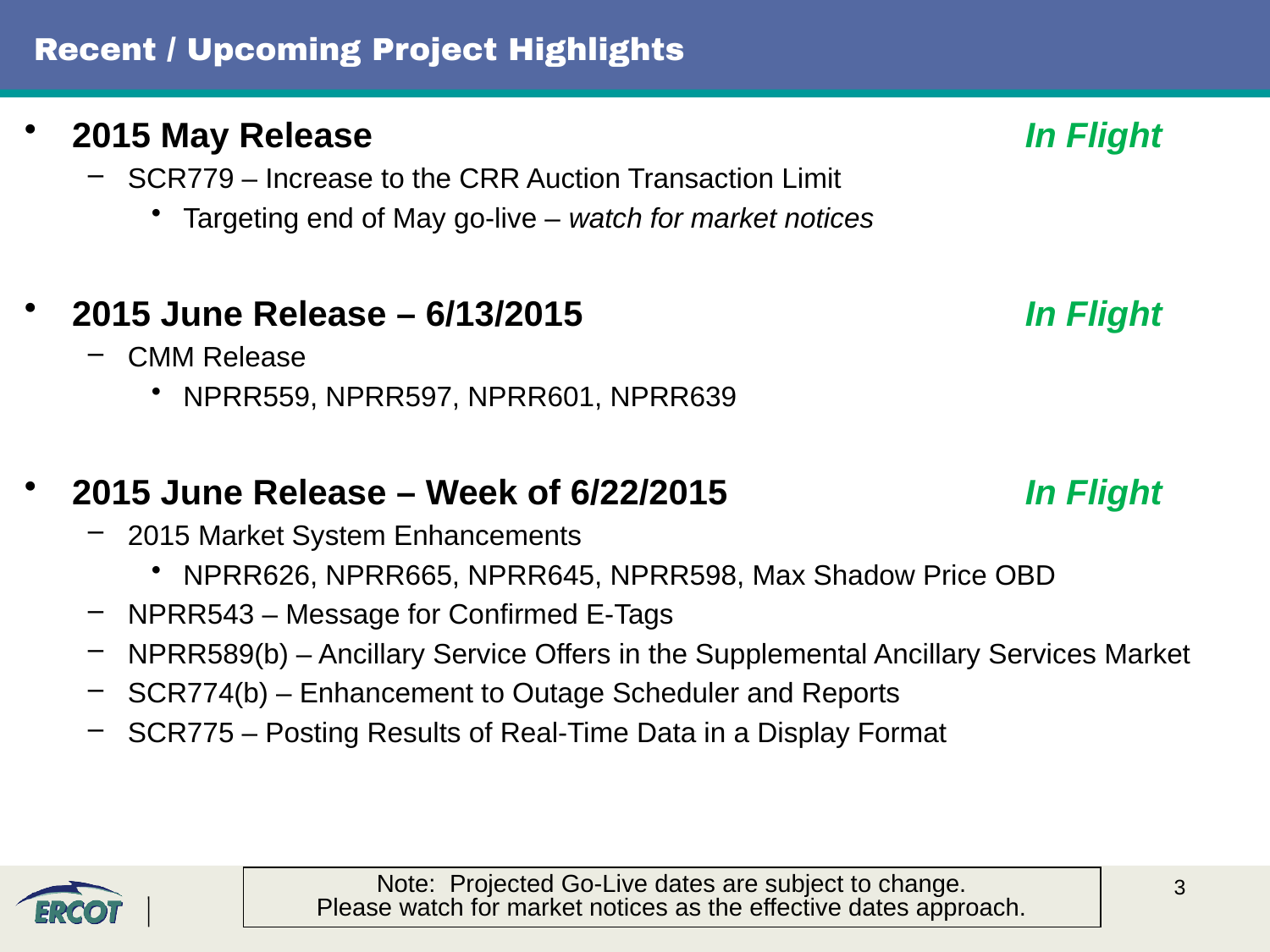

# Recent / Upcoming Project Highlights
2015 May Release 	In Flight
SCR779 – Increase to the CRR Auction Transaction Limit
Targeting end of May go-live – watch for market notices

2015 June Release – 6/13/2015	In Flight
CMM Release
NPRR559, NPRR597, NPRR601, NPRR639

2015 June Release – Week of 6/22/2015	In Flight
2015 Market System Enhancements
NPRR626, NPRR665, NPRR645, NPRR598, Max Shadow Price OBD
NPRR543 – Message for Confirmed E-Tags
NPRR589(b) – Ancillary Service Offers in the Supplemental Ancillary Services Market
SCR774(b) – Enhancement to Outage Scheduler and Reports
SCR775 – Posting Results of Real-Time Data in a Display Format
Note:  Projected Go-Live dates are subject to change.
Please watch for market notices as the effective dates approach.